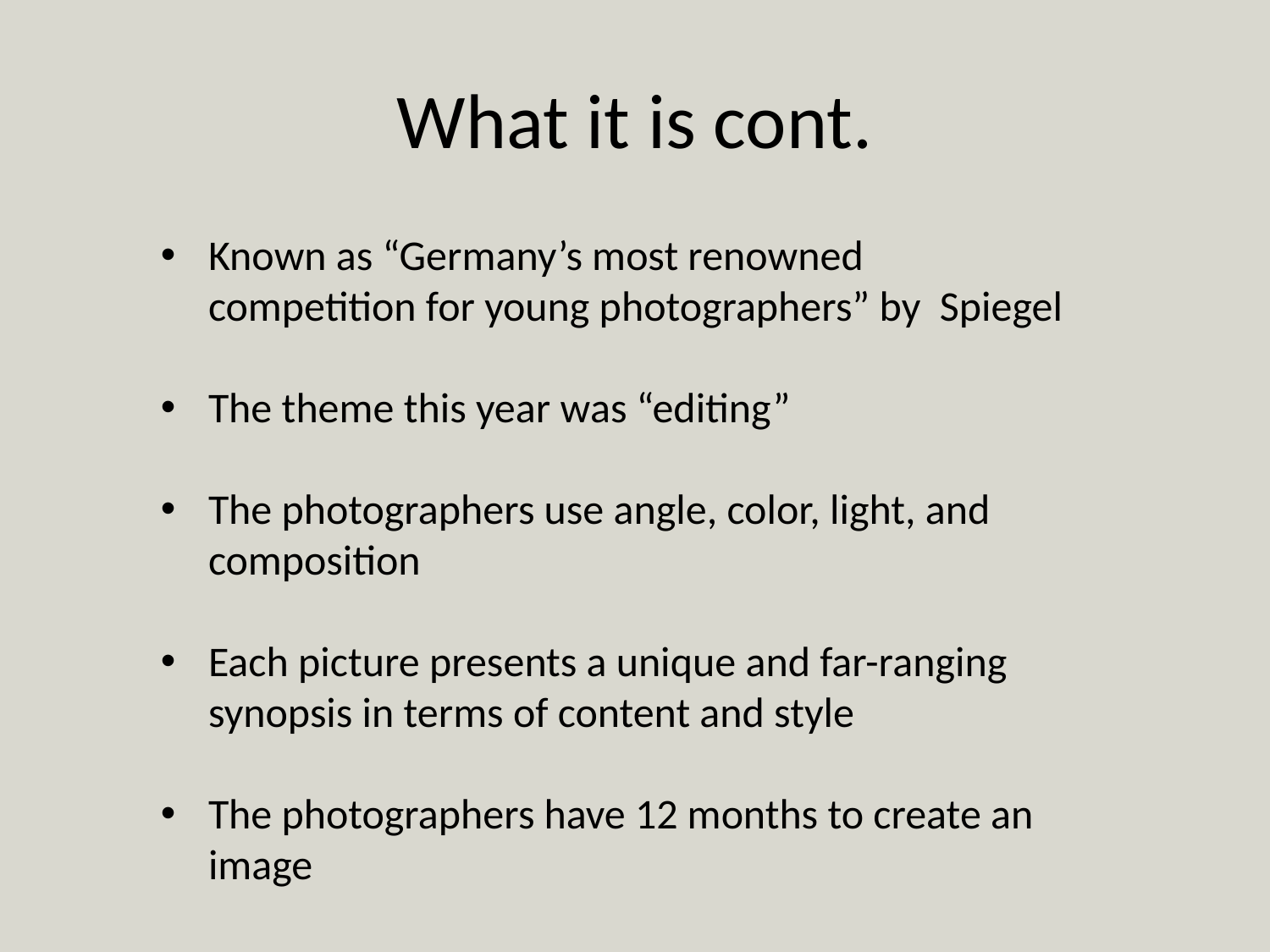

# What it is cont.
Known as “Germany’s most renowned competition for young photographers” by  Spiegel

The theme this year was “editing”

The photographers use angle, color, light, and composition

Each picture presents a unique and far-ranging synopsis in terms of content and style

The photographers have 12 months to create an image